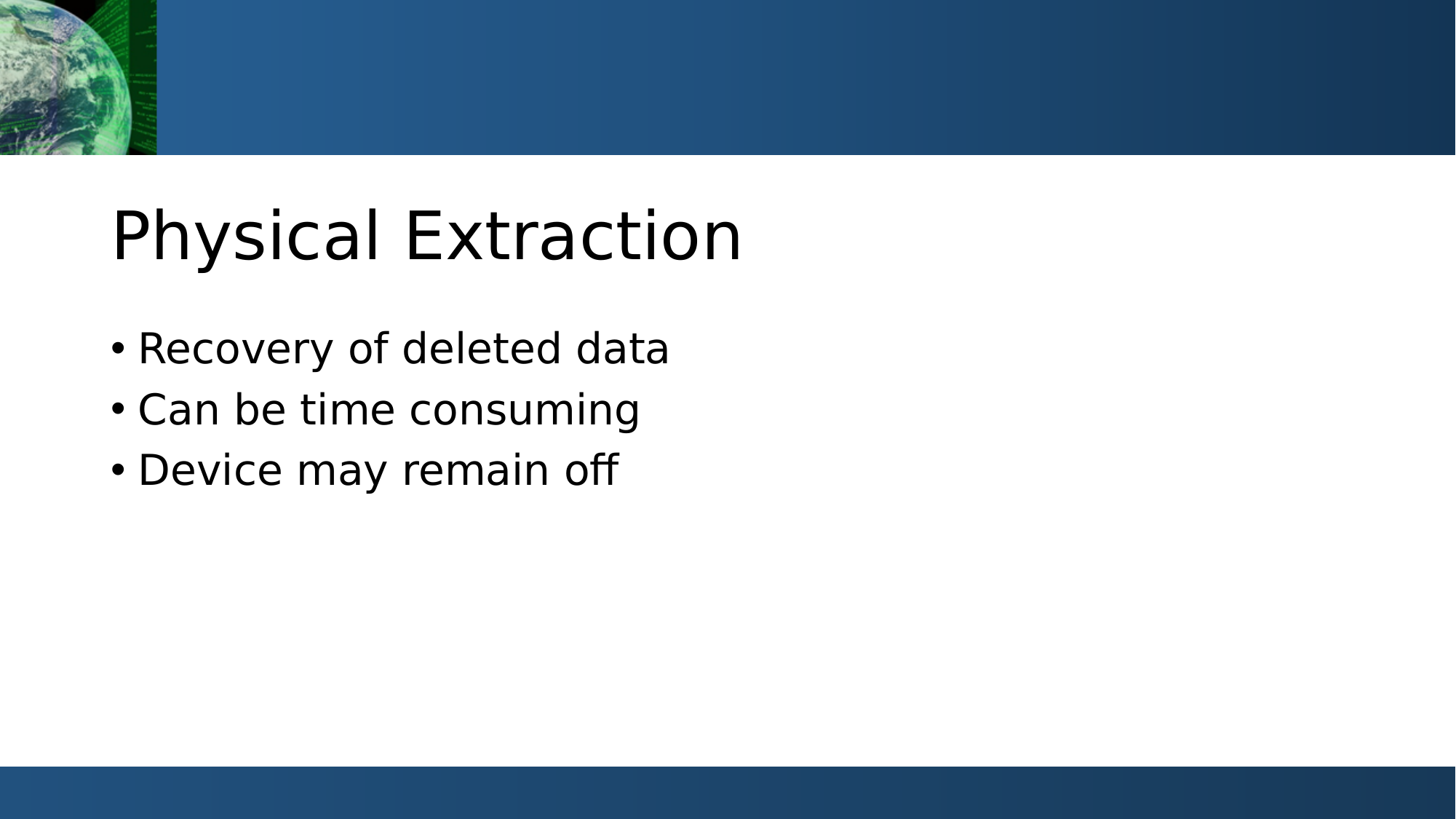

# Physical Extraction
Recovery of deleted data
Can be time consuming
Device may remain off